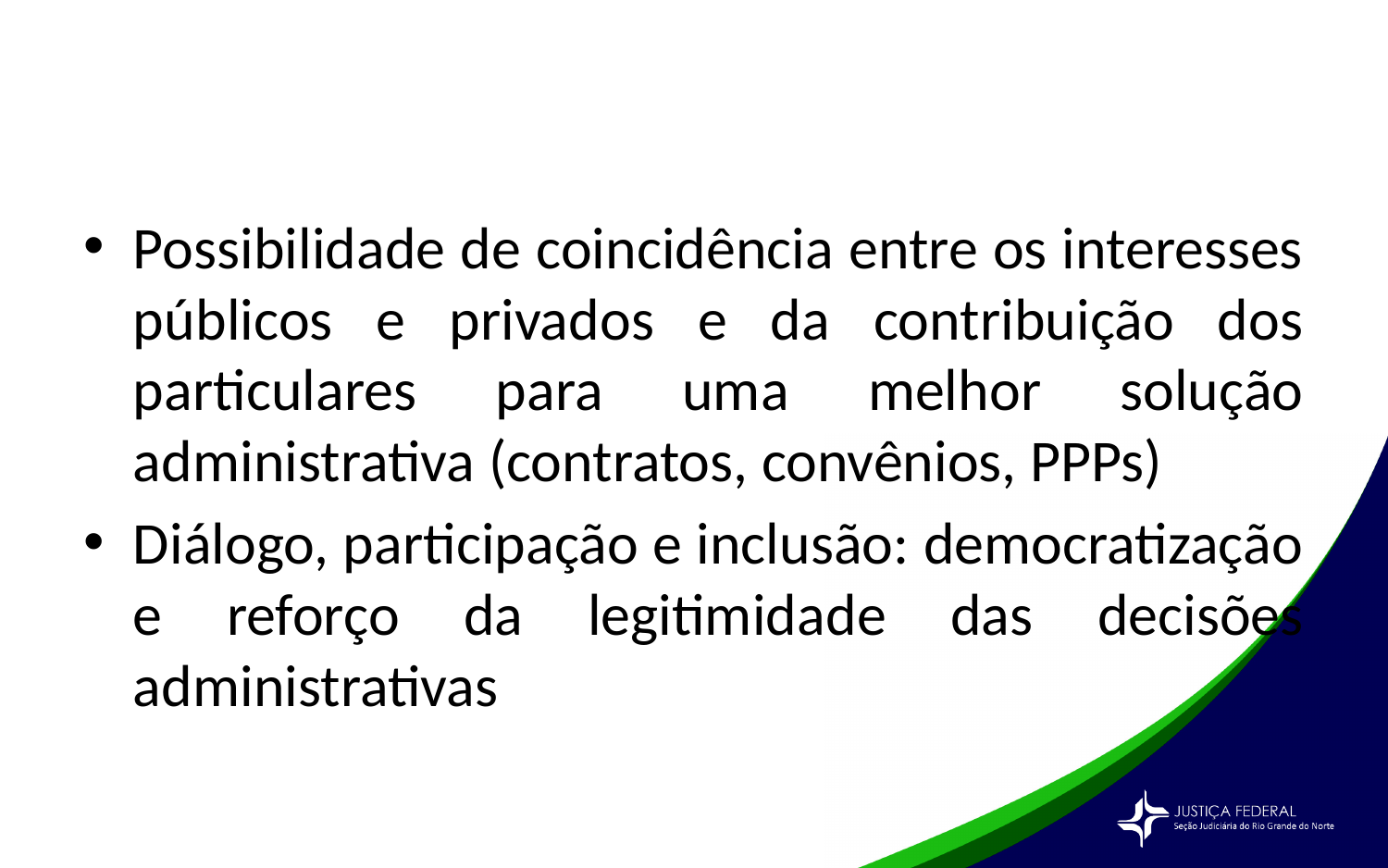

#
Possibilidade de coincidência entre os interesses públicos e privados e da contribuição dos particulares para uma melhor solução administrativa (contratos, convênios, PPPs)
Diálogo, participação e inclusão: democratização e reforço da legitimidade das decisões administrativas